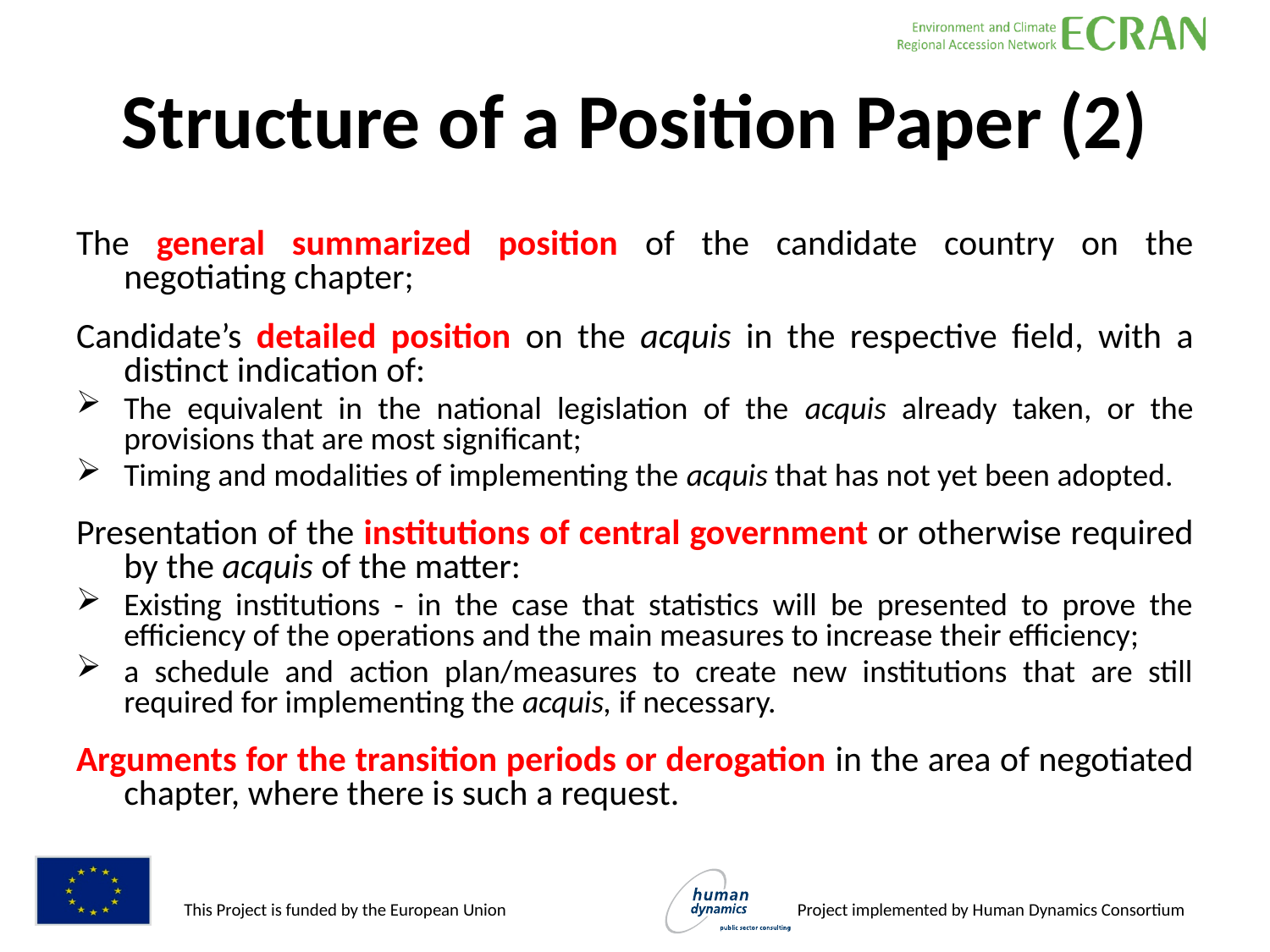

Structure of a Position Paper (2)
The general summarized position of the candidate country on the negotiating chapter;
Candidate’s detailed position on the acquis in the respective field, with a distinct indication of:
The equivalent in the national legislation of the acquis already taken, or the provisions that are most significant;
Timing and modalities of implementing the acquis that has not yet been adopted.
Presentation of the institutions of central government or otherwise required by the acquis of the matter:
Existing institutions - in the case that statistics will be presented to prove the efficiency of the operations and the main measures to increase their efficiency;
a schedule and action plan/measures to create new institutions that are still required for implementing the acquis, if necessary.
Arguments for the transition periods or derogation in the area of negotiated chapter, where there is such a request.